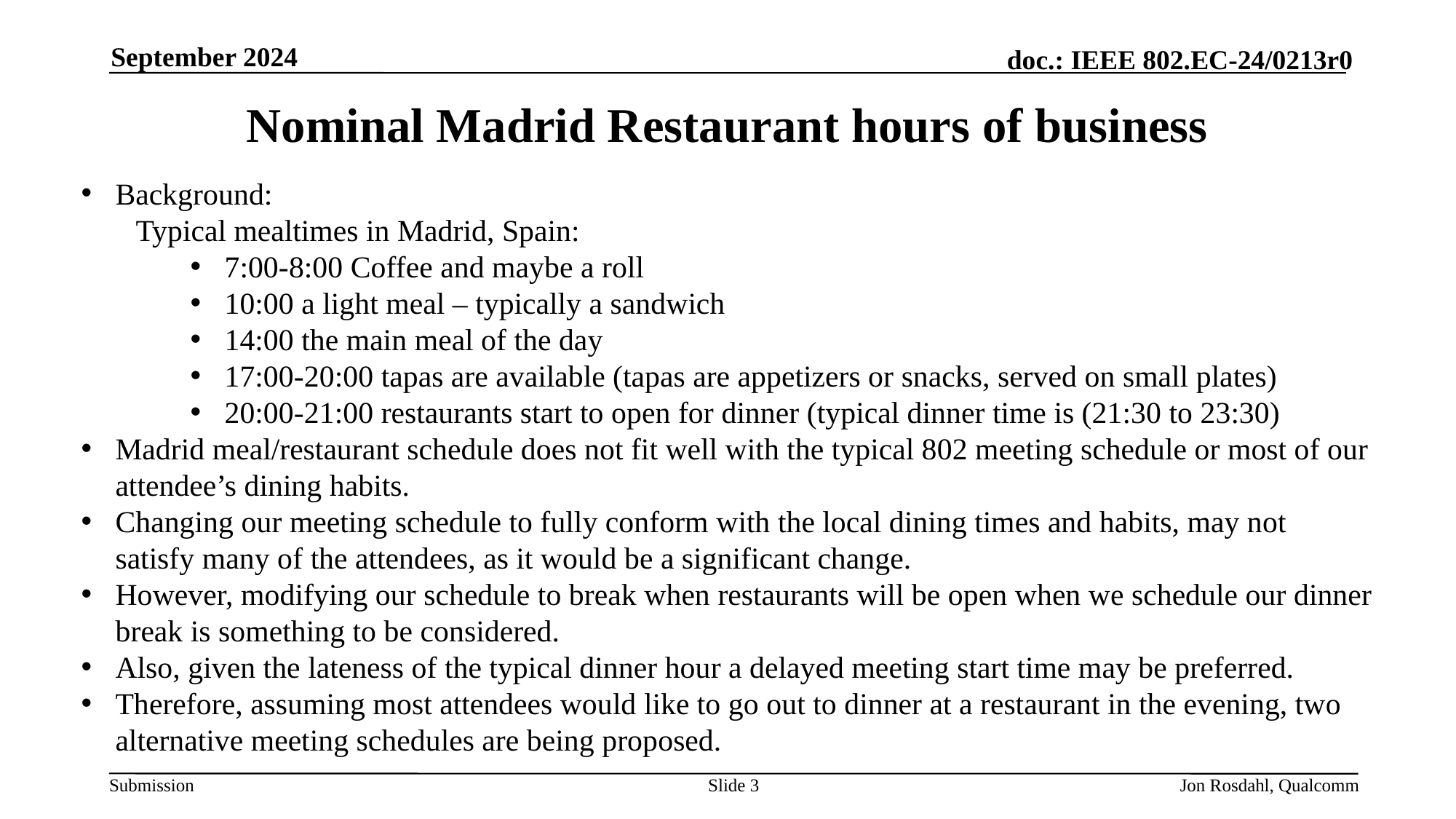

September 2024
# Nominal Madrid Restaurant hours of business
Background:
Typical mealtimes in Madrid, Spain:
7:00-8:00 Coffee and maybe a roll
10:00 a light meal – typically a sandwich
14:00 the main meal of the day
17:00-20:00 tapas are available (tapas are appetizers or snacks, served on small plates)
20:00-21:00 restaurants start to open for dinner (typical dinner time is (21:30 to 23:30)
Madrid meal/restaurant schedule does not fit well with the typical 802 meeting schedule or most of our attendee’s dining habits.
Changing our meeting schedule to fully conform with the local dining times and habits, may not satisfy many of the attendees, as it would be a significant change.
However, modifying our schedule to break when restaurants will be open when we schedule our dinner break is something to be considered.
Also, given the lateness of the typical dinner hour a delayed meeting start time may be preferred.
Therefore, assuming most attendees would like to go out to dinner at a restaurant in the evening, two alternative meeting schedules are being proposed.
Slide 3
Jon Rosdahl, Qualcomm